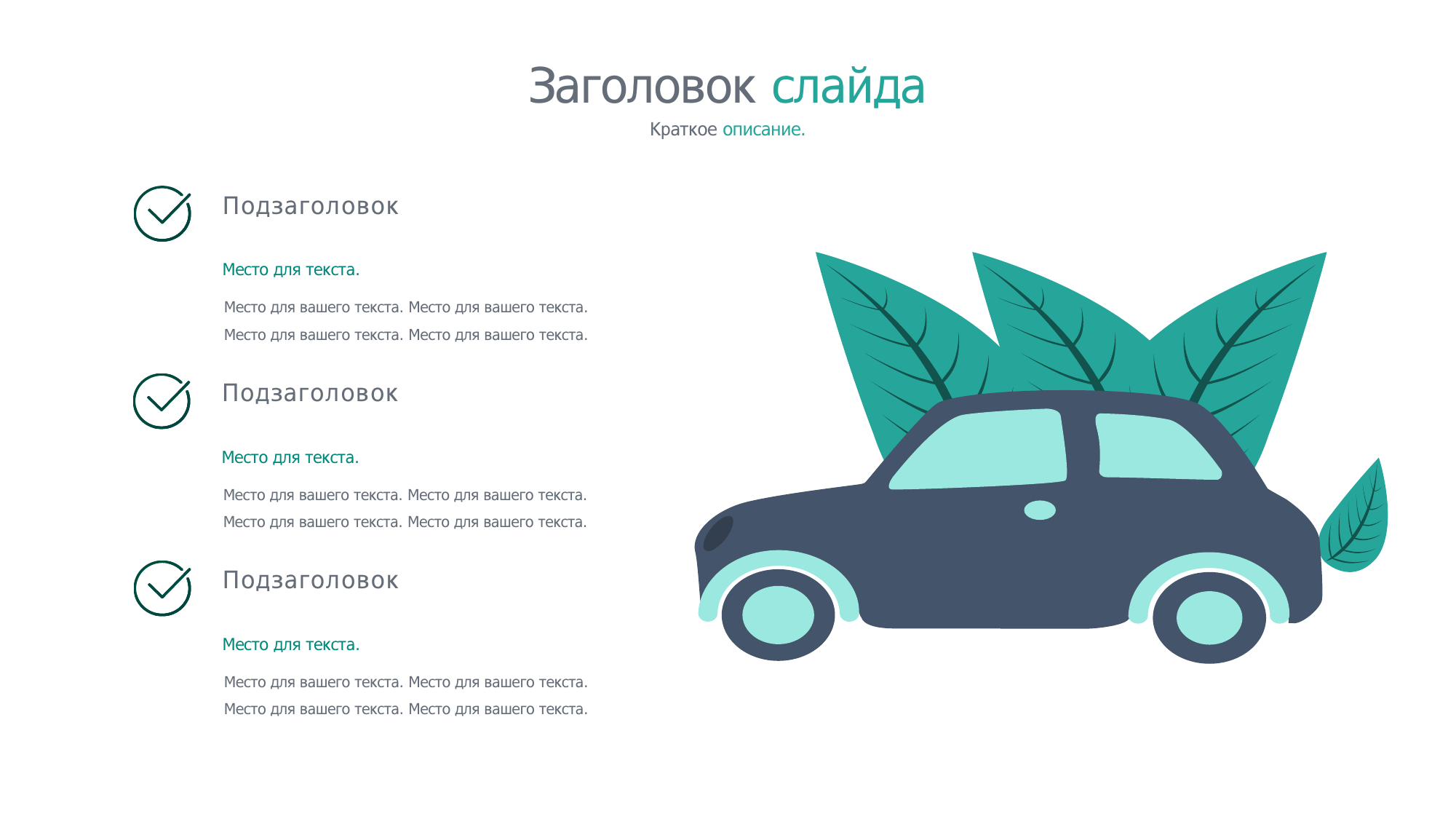

Заголовок слайда
Краткое описание.
Подзаголовок

Место для текста.
Место для вашего текста. Место для вашего текста. Место для вашего текста. Место для вашего текста.

Подзаголовок

Место для текста.
Место для вашего текста. Место для вашего текста. Место для вашего текста. Место для вашего текста.
Подзаголовок

Место для текста.
Место для вашего текста. Место для вашего текста. Место для вашего текста. Место для вашего текста.